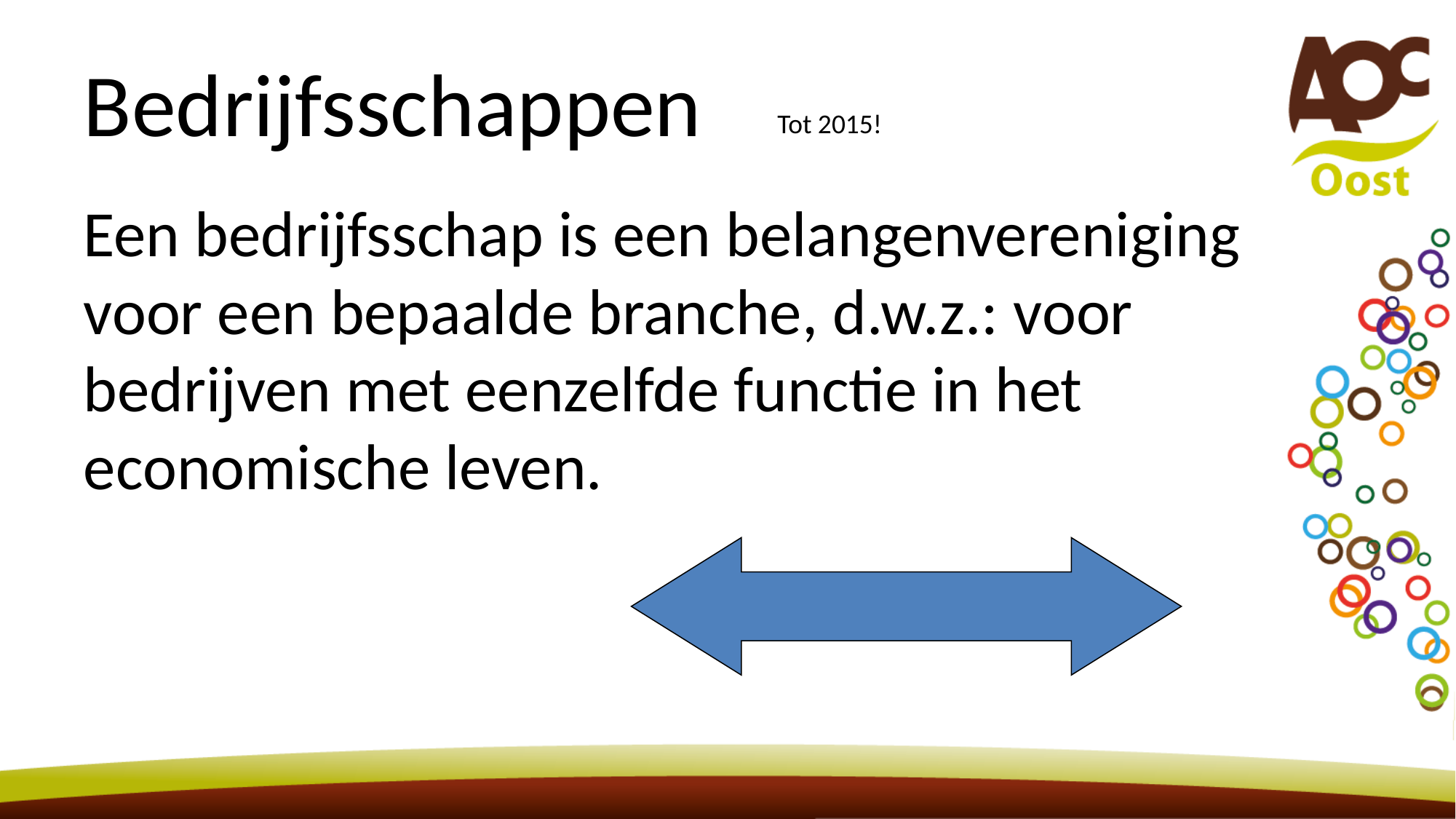

# Bedrijfsschappen
Tot 2015!
Een bedrijfsschap is een belangenvereniging voor een bepaalde branche, d.w.z.: voor bedrijven met eenzelfde functie in het economische leven.